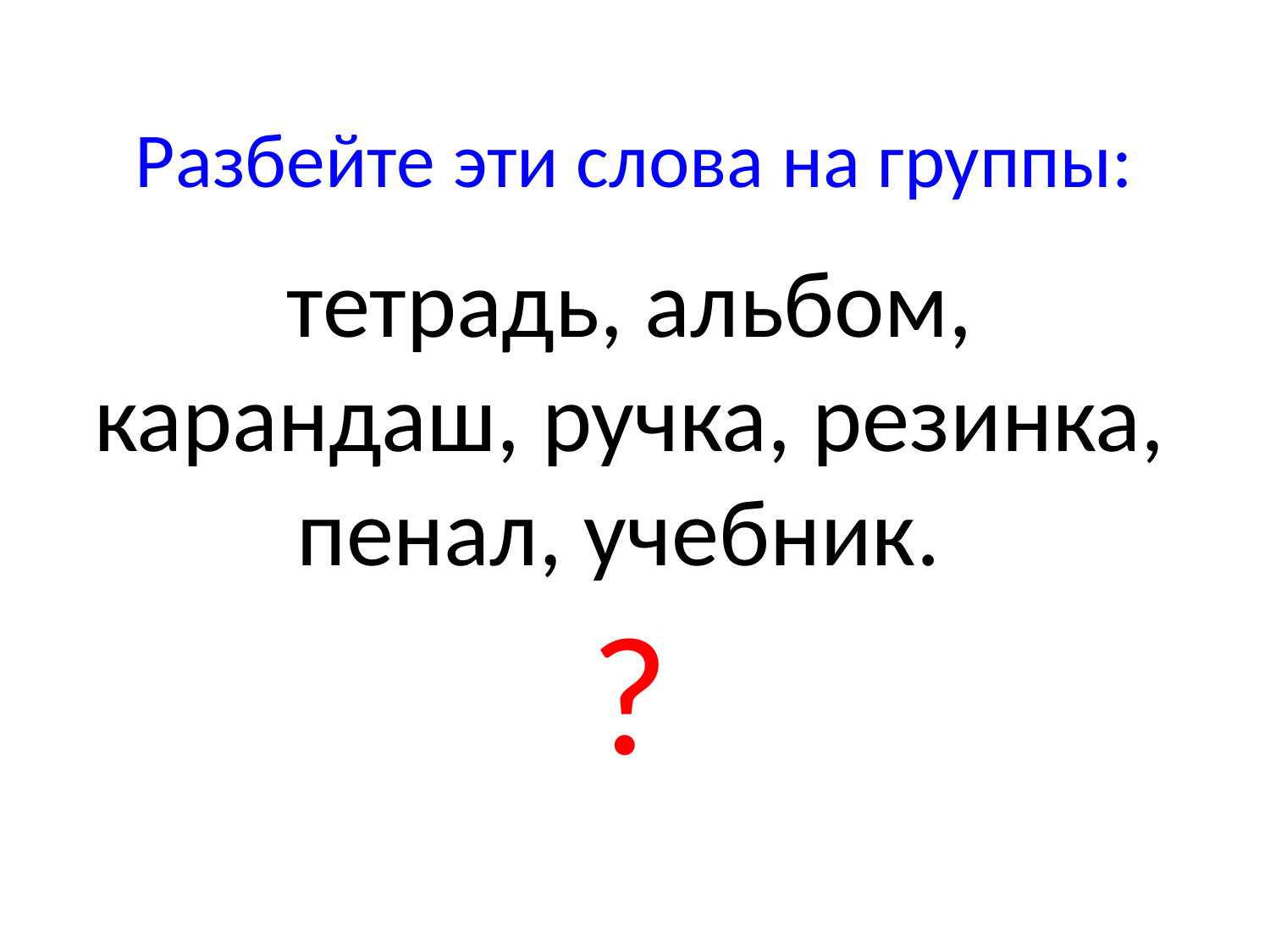

Разбейте эти слова на группы:
тетрадь, альбом, карандаш, ручка, резинка, пенал, учебник.
?